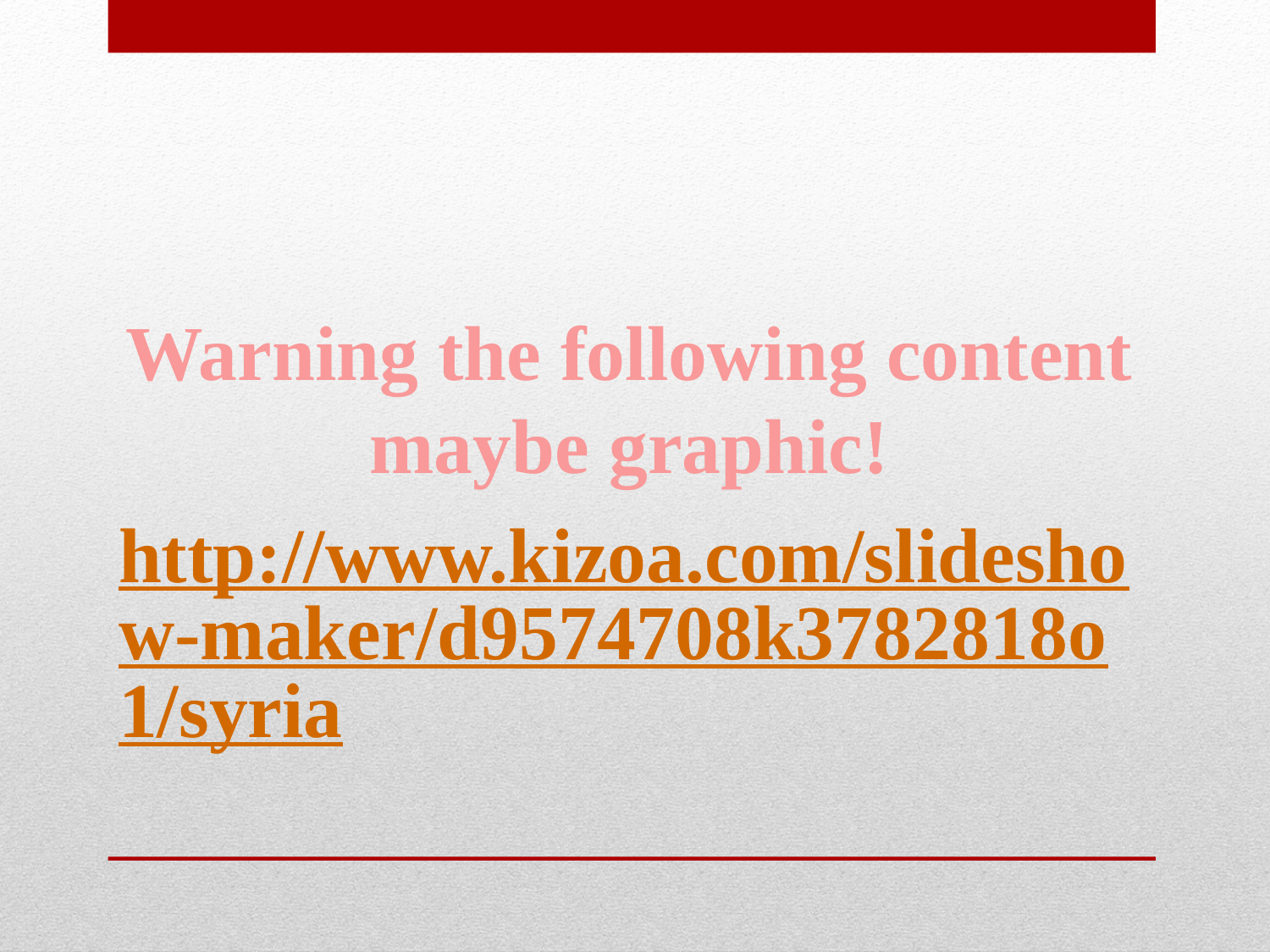

Warning the following content maybe graphic!
http://www.kizoa.com/slideshow-maker/d9574708k3782818o1/syria
#